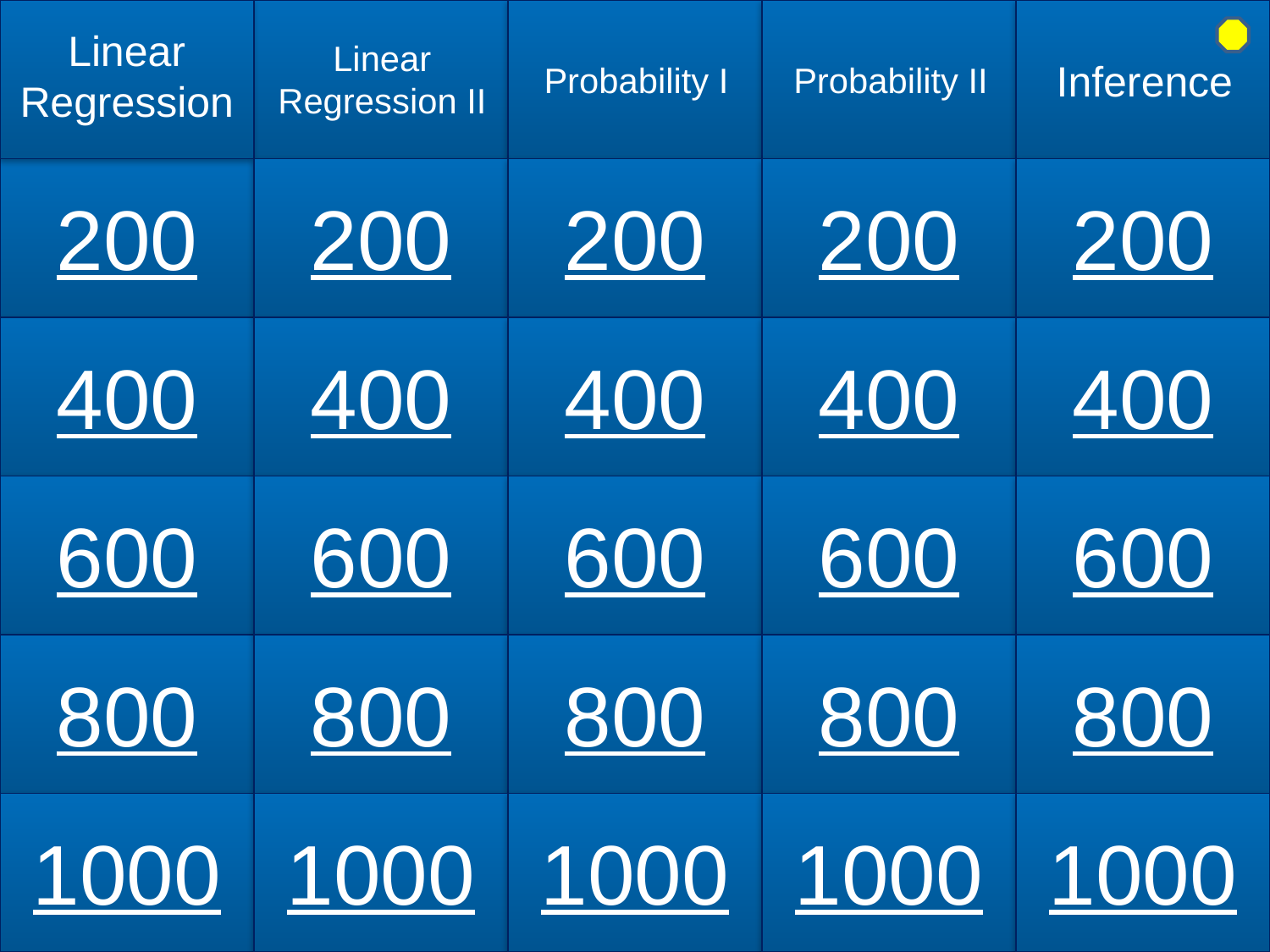

Linear Regression

Linear Regression II
Inference
Probability I
Probability II
200
200
200
200
200
400
400
400
400
400
600
600
600
600
600
800
800
800
800
800
1000
1000
1000
1000
1000